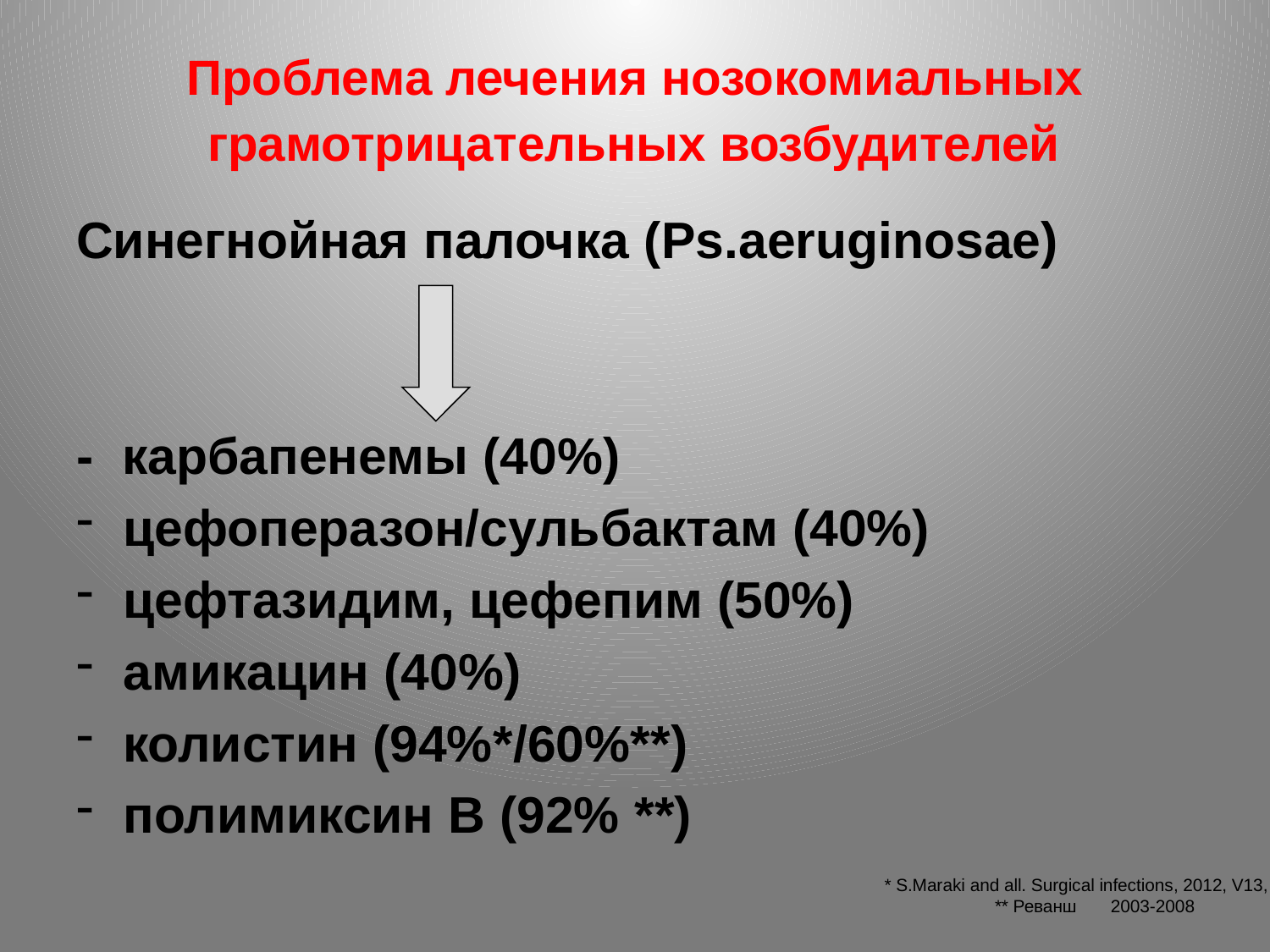

# Проблема лечения нозокомиальных грамотрицательных возбудителей
Синегнойная палочка (Ps.aeruginosae)

-  карбапенемы (40%)
цефоперазон/сульбактам (40%)
цефтазидим, цефепим (50%)
амикацин (40%)
колистин (94%*/60%**)
полимиксин В (92% **)

* S.Maraki and all. Surgical infections, 2012, V13, N 5.
** Реванш       2003-2008